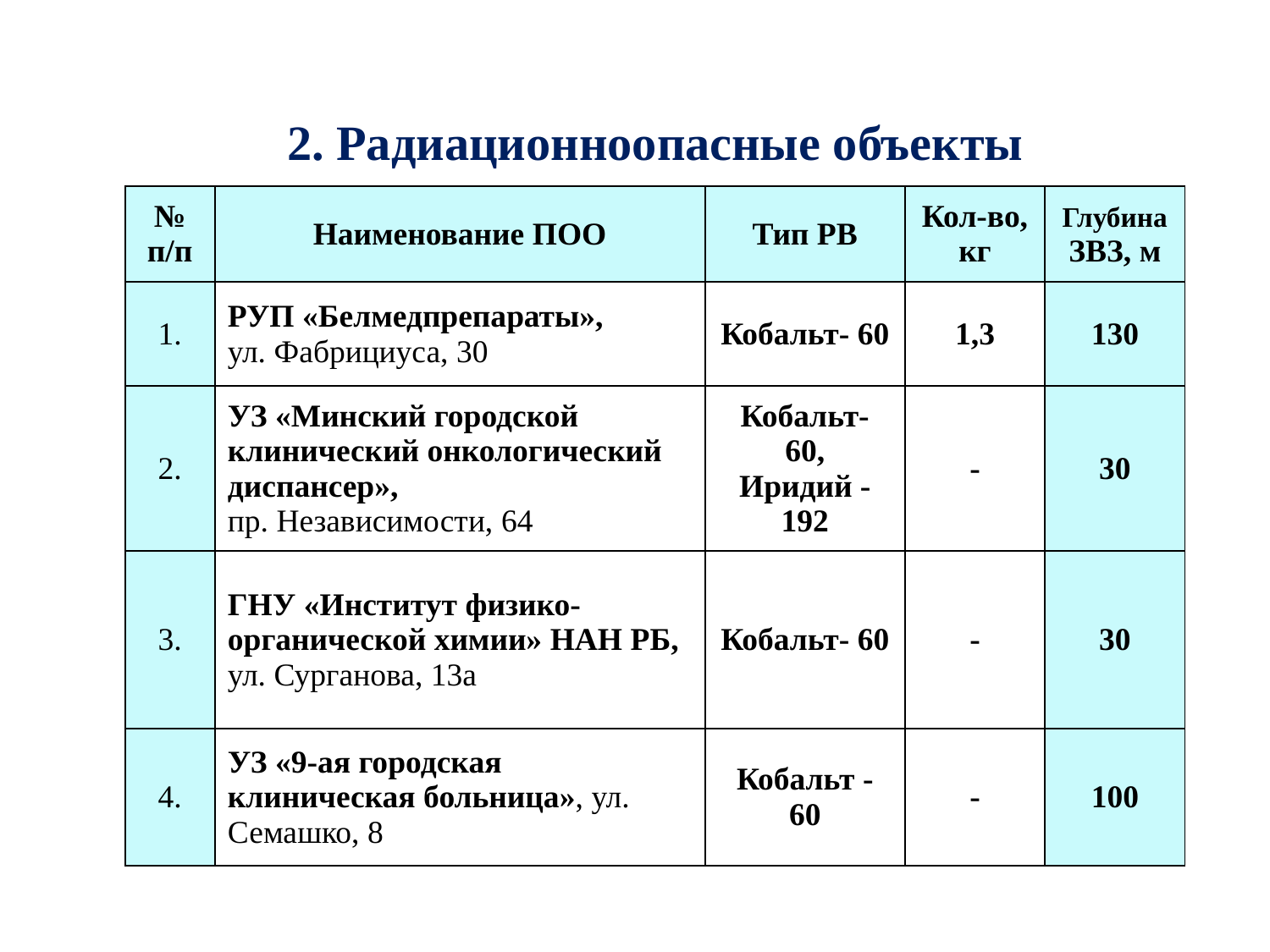

# 2. Радиационноопасные объекты
| № п/п | Наименование ПОО | Тип РВ | Кол-во, кг | Глубина ЗВЗ, м |
| --- | --- | --- | --- | --- |
| 1. | РУП «Белмедпрепараты», ул. Фабрициуса, 30 | Кобальт- 60 | 1,3 | 130 |
| 2. | УЗ «Минский городской клинический онкологический диспансер», пр. Независимости, 64 | Кобальт- 60, Иридий - 192 | - | 30 |
| 3. | ГНУ «Институт физико-органической химии» НАН РБ, ул. Сурганова, 13а | Кобальт- 60 | - | 30 |
| 4. | УЗ «9-ая городская клиническая больница», ул. Семашко, 8 | Кобальт - 60 | - | 100 |